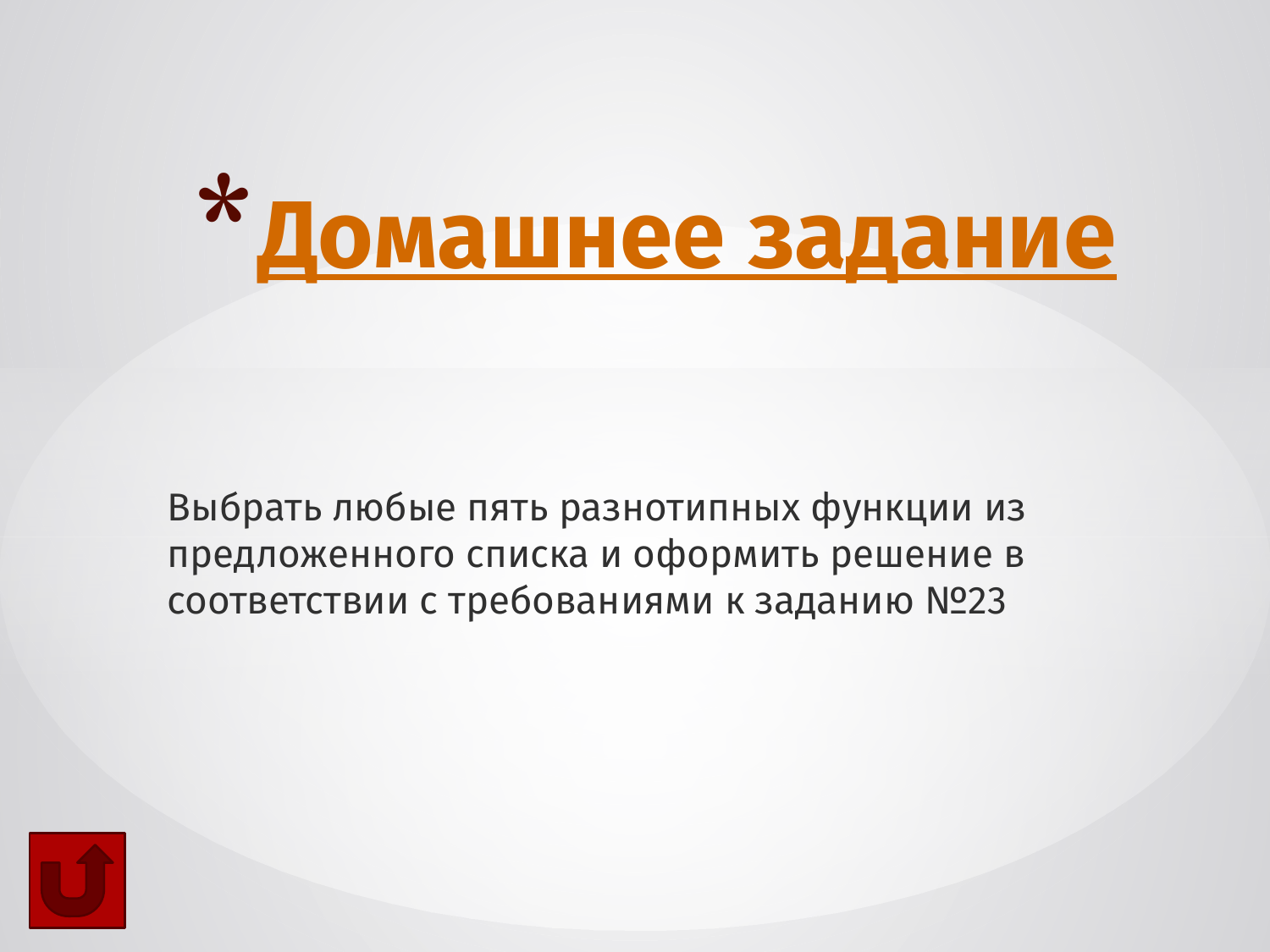

# Домашнее задание
Выбрать любые пять разнотипных функции из предложенного списка и оформить решение в соответствии с требованиями к заданию №23